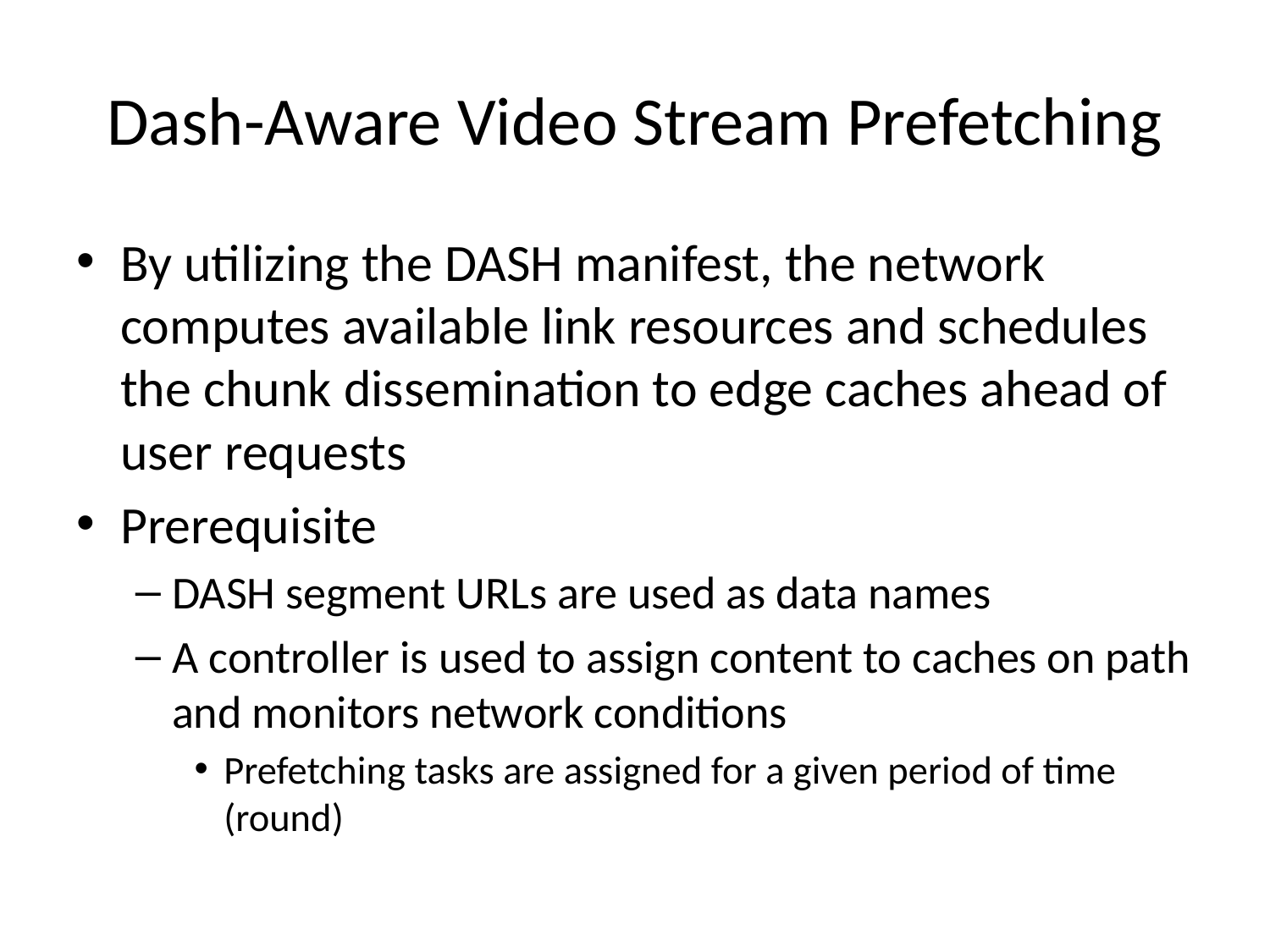

# Dash-Aware Video Stream Prefetching
By utilizing the DASH manifest, the network computes available link resources and schedules the chunk dissemination to edge caches ahead of user requests
Prerequisite
DASH segment URLs are used as data names
A controller is used to assign content to caches on path and monitors network conditions
Prefetching tasks are assigned for a given period of time (round)